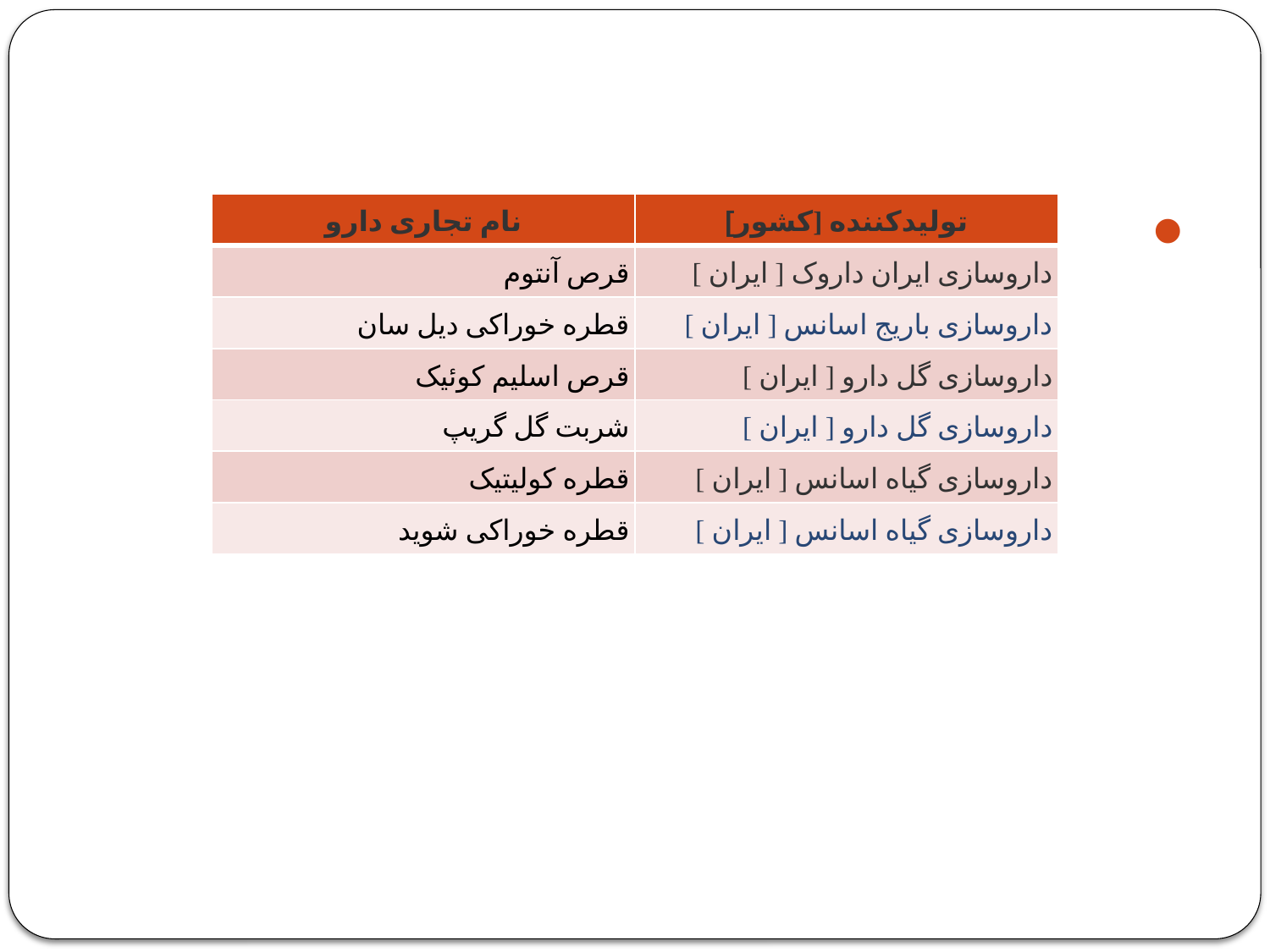

#
| نام تجاری دارو | تولیدکننده [کشور] |
| --- | --- |
| قرص آنتوم | داروسازی ایران داروک [ ایران ] |
| قطره خوراکی دیل سان | داروسازی باریج اسانس [ ایران ] |
| قرص اسلیم کوئیک | داروسازی گل دارو [ ایران ] |
| شربت گل گریپ | داروسازی گل دارو [ ایران ] |
| قطره کولیتیک | داروسازی گیاه اسانس [ ایران ] |
| قطره خوراکی شوید | داروسازی گیاه اسانس [ ایران ] |